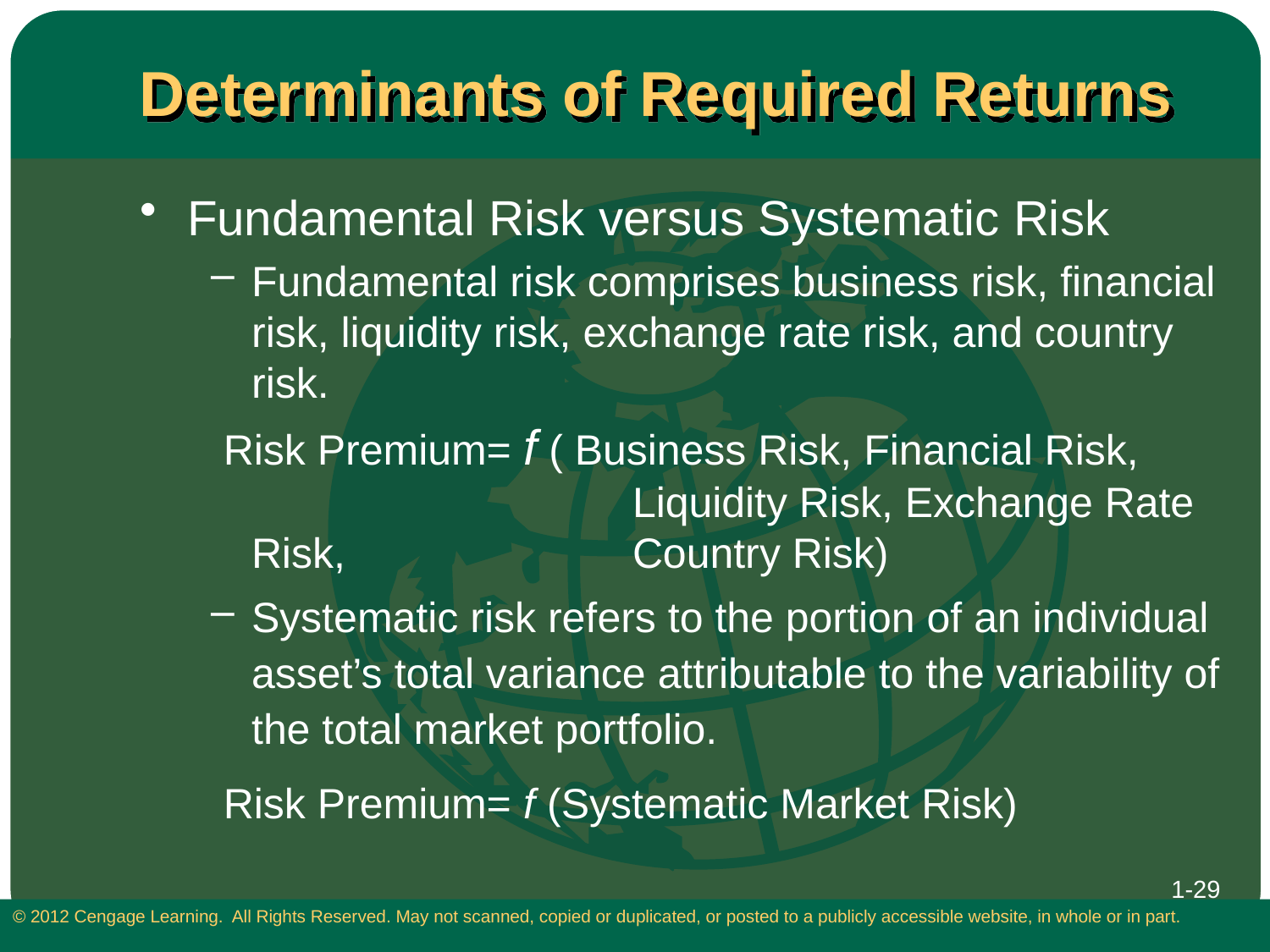

# Determinants of Required Returns
Fundamental Risk versus Systematic Risk
Fundamental risk comprises business risk, financial risk, liquidity risk, exchange rate risk, and country risk.
 Risk Premium= f ( Business Risk, Financial Risk,      			Liquidity Risk, Exchange Rate Risk, 			Country Risk)
Systematic risk refers to the portion of an individual asset’s total variance attributable to the variability of the total market portfolio.
 Risk Premium= f (Systematic Market Risk)
1-29
© 2012 Cengage Learning.  All Rights Reserved. May not scanned, copied or duplicated, or posted to a publicly accessible website, in whole or in part.